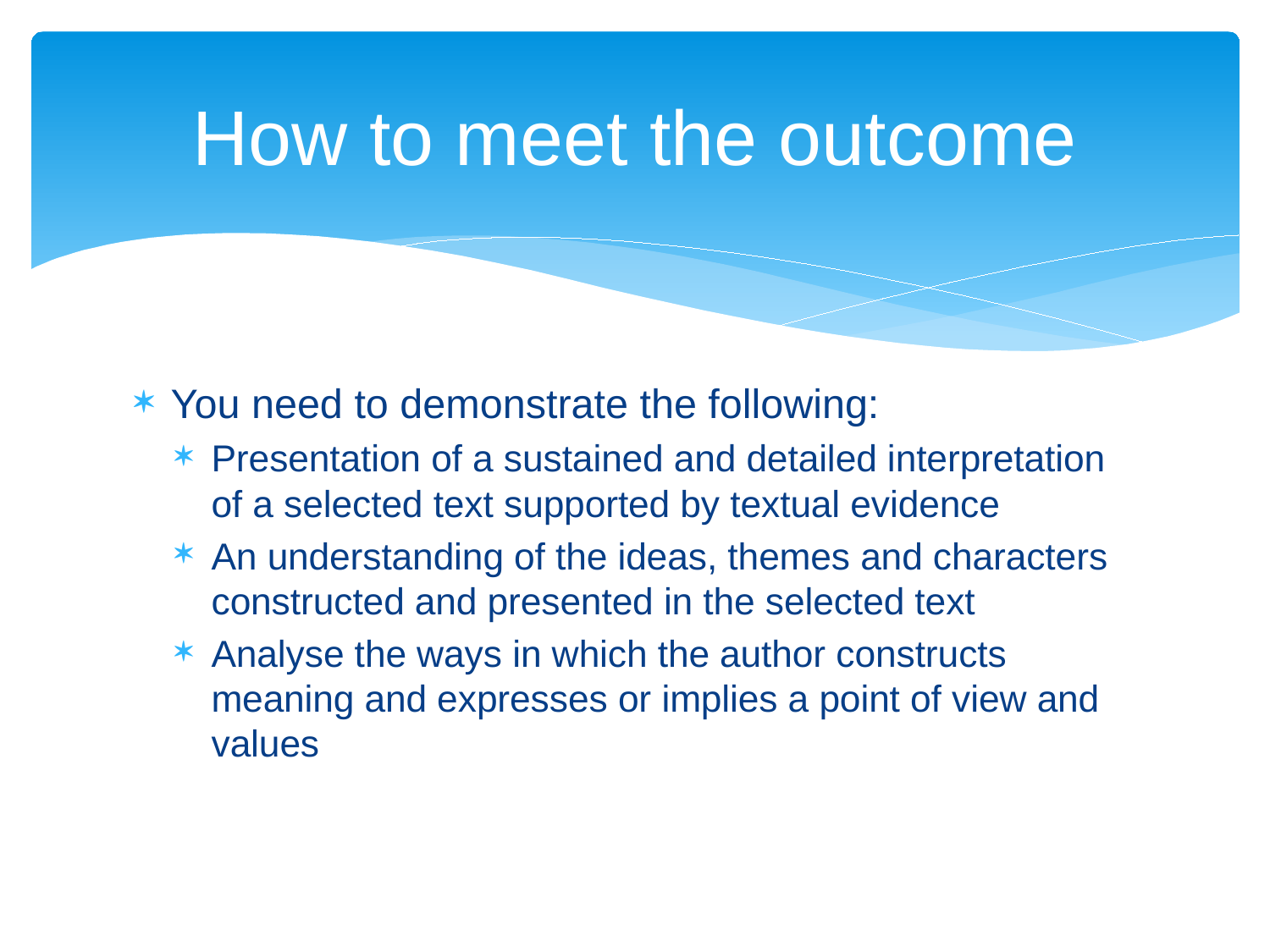

# How to meet the outcome
You need to demonstrate the following:
Presentation of a sustained and detailed interpretation of a selected text supported by textual evidence
An understanding of the ideas, themes and characters constructed and presented in the selected text
Analyse the ways in which the author constructs meaning and expresses or implies a point of view and values